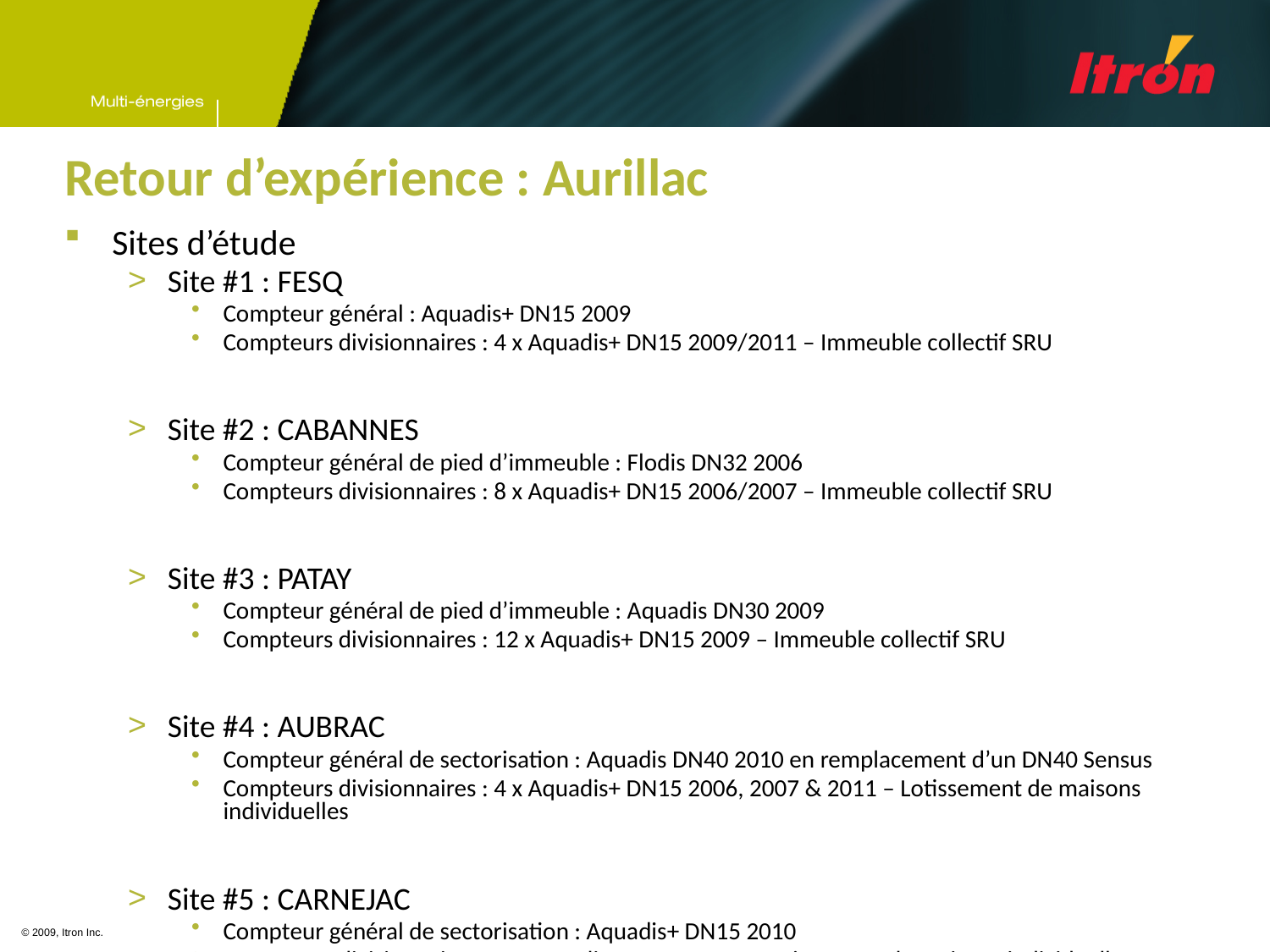

# Retour d’expérience : Aurillac
Sites d’étude
Site #1 : FESQ
Compteur général : Aquadis+ DN15 2009
Compteurs divisionnaires : 4 x Aquadis+ DN15 2009/2011 – Immeuble collectif SRU

Site #2 : CABANNES
Compteur général de pied d’immeuble : Flodis DN32 2006
Compteurs divisionnaires : 8 x Aquadis+ DN15 2006/2007 – Immeuble collectif SRU

Site #3 : PATAY
Compteur général de pied d’immeuble : Aquadis DN30 2009
Compteurs divisionnaires : 12 x Aquadis+ DN15 2009 – Immeuble collectif SRU

Site #4 : AUBRAC
Compteur général de sectorisation : Aquadis DN40 2010 en remplacement d’un DN40 Sensus
Compteurs divisionnaires : 4 x Aquadis+ DN15 2006, 2007 & 2011 – Lotissement de maisons individuelles

Site #5 : CARNEJAC
Compteur général de sectorisation : Aquadis+ DN15 2010
Compteurs divisionnaires : 4 x Aquadis+ DN15 2007 – Lotissement de maisons individuelles